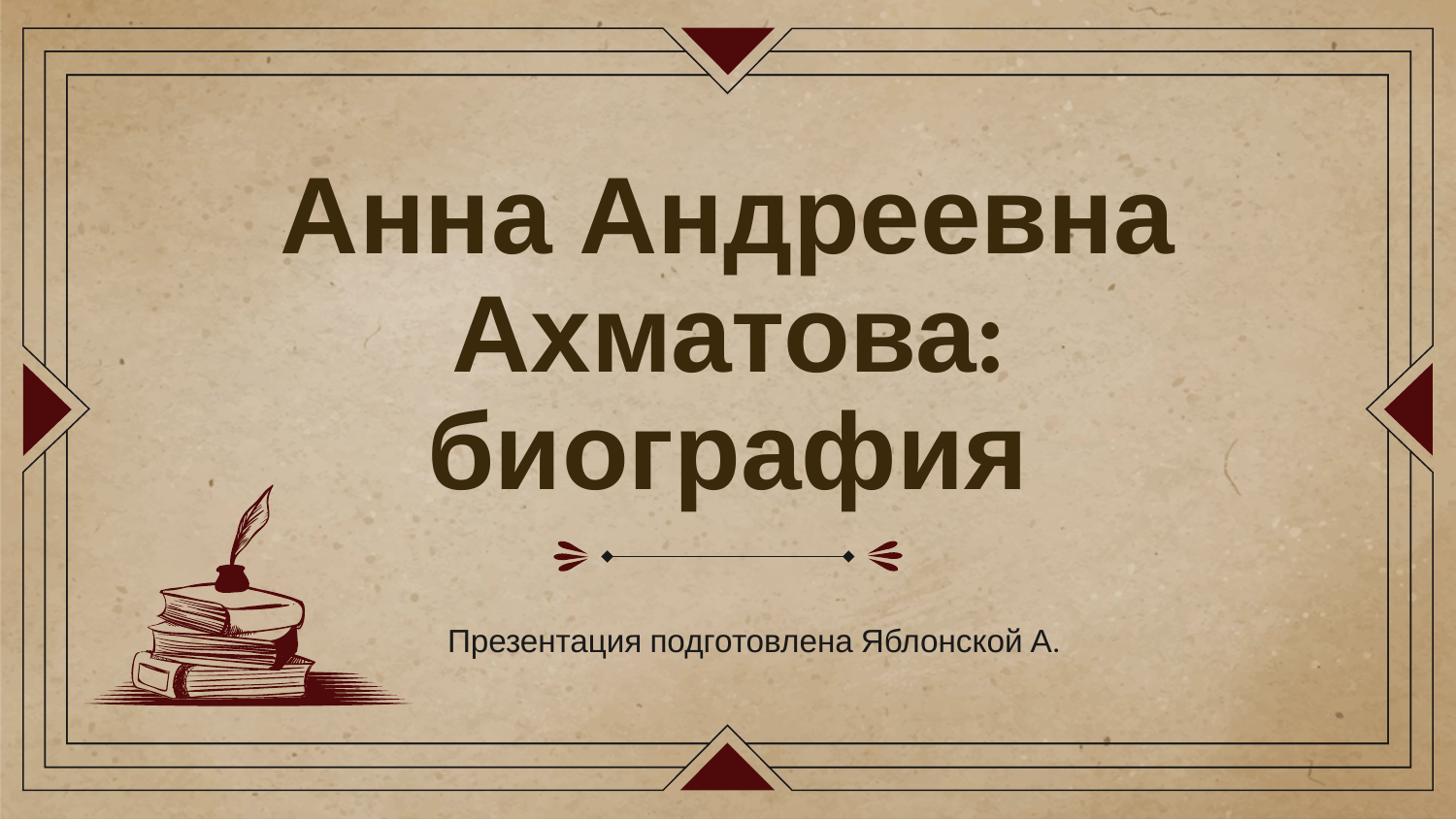

# Анна Андреевна Ахматова: биография

Презентация подготовлена Яблонской А.